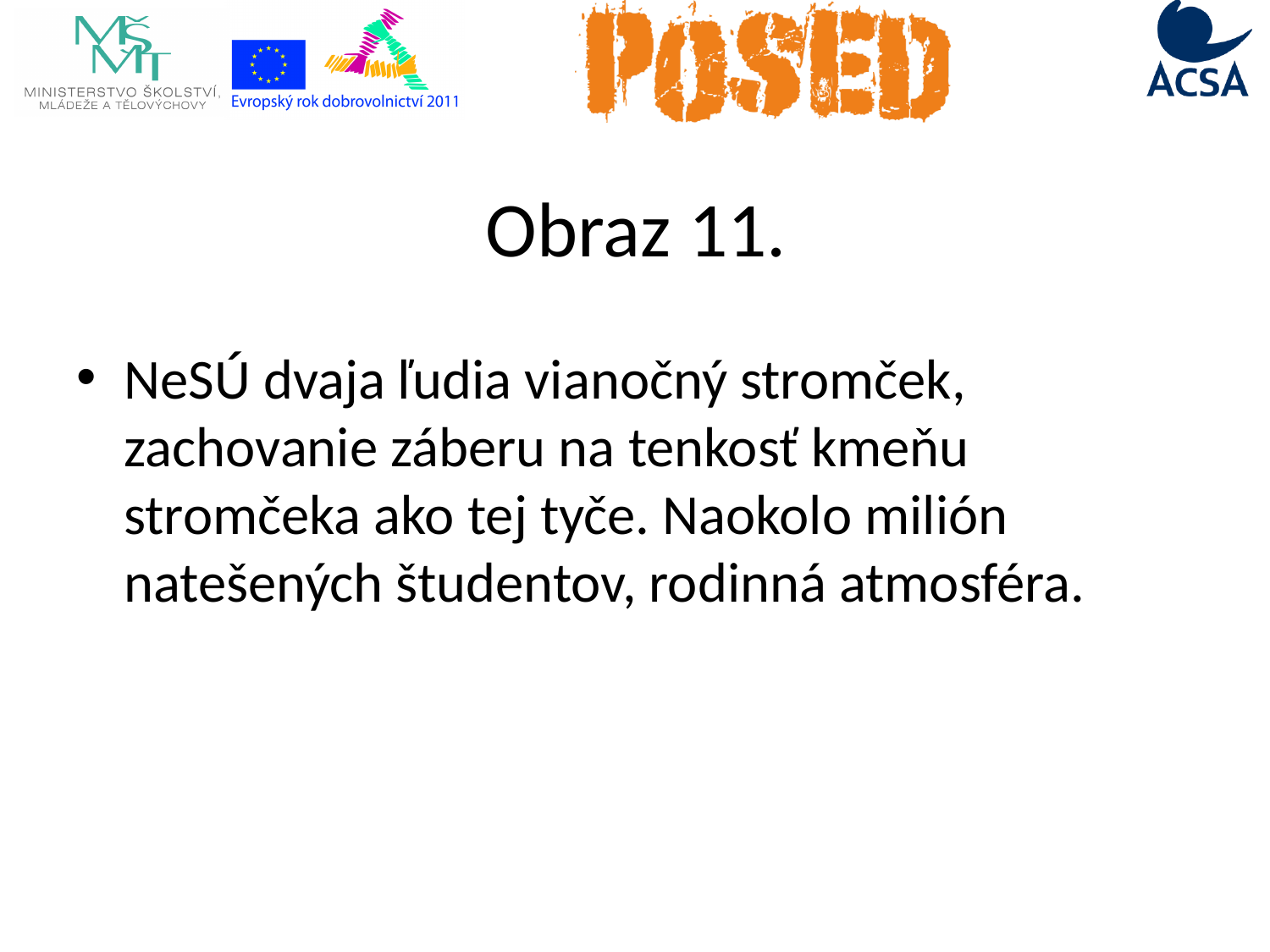

# Obraz 11.
NeSÚ dvaja ľudia vianočný stromček, zachovanie záberu na tenkosť kmeňu stromčeka ako tej tyče. Naokolo milión natešených študentov, rodinná atmosféra.